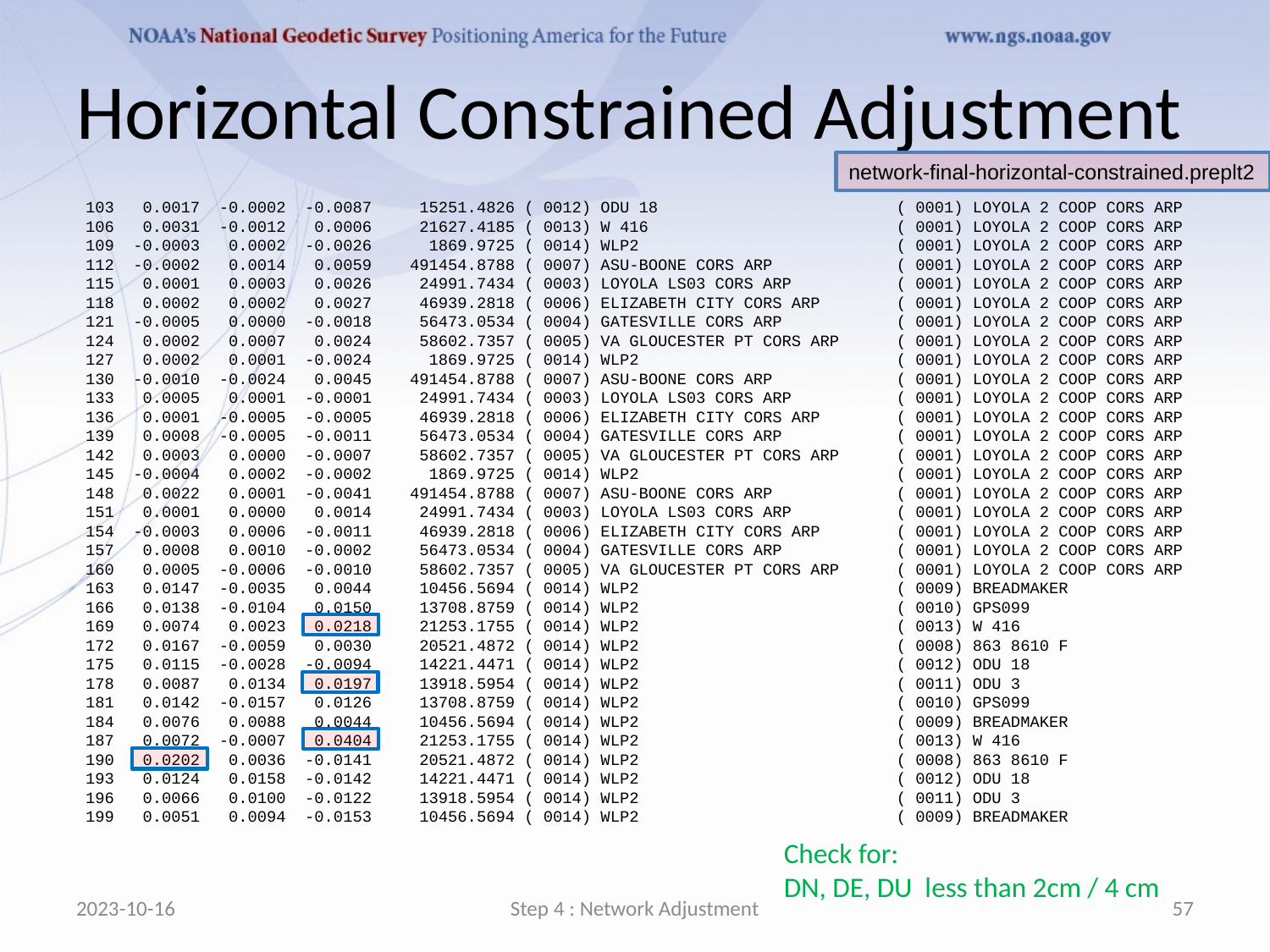

# Horizontal Constrained Adjustment
network-final-horizontal-constrained.preplt2
 103   0.0017  -0.0002  -0.0087     15251.4826 ( 0012) ODU 18                         ( 0001) LOYOLA 2 COOP CORS ARP
 106   0.0031  -0.0012   0.0006     21627.4185 ( 0013) W 416                          ( 0001) LOYOLA 2 COOP CORS ARP
 109  -0.0003   0.0002  -0.0026      1869.9725 ( 0014) WLP2                           ( 0001) LOYOLA 2 COOP CORS ARP
 112  -0.0002   0.0014   0.0059    491454.8788 ( 0007) ASU-BOONE CORS ARP             ( 0001) LOYOLA 2 COOP CORS ARP
 115   0.0001   0.0003   0.0026     24991.7434 ( 0003) LOYOLA LS03 CORS ARP           ( 0001) LOYOLA 2 COOP CORS ARP
 118   0.0002   0.0002   0.0027     46939.2818 ( 0006) ELIZABETH CITY CORS ARP        ( 0001) LOYOLA 2 COOP CORS ARP
 121  -0.0005   0.0000  -0.0018     56473.0534 ( 0004) GATESVILLE CORS ARP            ( 0001) LOYOLA 2 COOP CORS ARP
 124   0.0002   0.0007   0.0024     58602.7357 ( 0005) VA GLOUCESTER PT CORS ARP      ( 0001) LOYOLA 2 COOP CORS ARP
 127   0.0002   0.0001  -0.0024      1869.9725 ( 0014) WLP2                           ( 0001) LOYOLA 2 COOP CORS ARP
 130  -0.0010  -0.0024   0.0045    491454.8788 ( 0007) ASU-BOONE CORS ARP             ( 0001) LOYOLA 2 COOP CORS ARP
 133   0.0005   0.0001  -0.0001     24991.7434 ( 0003) LOYOLA LS03 CORS ARP           ( 0001) LOYOLA 2 COOP CORS ARP
 136   0.0001  -0.0005  -0.0005     46939.2818 ( 0006) ELIZABETH CITY CORS ARP        ( 0001) LOYOLA 2 COOP CORS ARP
 139   0.0008  -0.0005  -0.0011     56473.0534 ( 0004) GATESVILLE CORS ARP            ( 0001) LOYOLA 2 COOP CORS ARP
 142   0.0003   0.0000  -0.0007     58602.7357 ( 0005) VA GLOUCESTER PT CORS ARP      ( 0001) LOYOLA 2 COOP CORS ARP
 145  -0.0004   0.0002  -0.0002      1869.9725 ( 0014) WLP2                           ( 0001) LOYOLA 2 COOP CORS ARP
 148   0.0022   0.0001  -0.0041    491454.8788 ( 0007) ASU-BOONE CORS ARP             ( 0001) LOYOLA 2 COOP CORS ARP
 151   0.0001   0.0000   0.0014     24991.7434 ( 0003) LOYOLA LS03 CORS ARP           ( 0001) LOYOLA 2 COOP CORS ARP
 154  -0.0003   0.0006  -0.0011     46939.2818 ( 0006) ELIZABETH CITY CORS ARP        ( 0001) LOYOLA 2 COOP CORS ARP
 157   0.0008   0.0010  -0.0002     56473.0534 ( 0004) GATESVILLE CORS ARP            ( 0001) LOYOLA 2 COOP CORS ARP
 160   0.0005  -0.0006  -0.0010     58602.7357 ( 0005) VA GLOUCESTER PT CORS ARP      ( 0001) LOYOLA 2 COOP CORS ARP
 163   0.0147  -0.0035   0.0044     10456.5694 ( 0014) WLP2                           ( 0009) BREADMAKER
 166   0.0138  -0.0104   0.0150     13708.8759 ( 0014) WLP2                           ( 0010) GPS099
 169   0.0074   0.0023   0.0218     21253.1755 ( 0014) WLP2                           ( 0013) W 416
 172   0.0167  -0.0059   0.0030     20521.4872 ( 0014) WLP2                           ( 0008) 863 8610 F
 175   0.0115  -0.0028  -0.0094     14221.4471 ( 0014) WLP2                           ( 0012) ODU 18
 178   0.0087   0.0134   0.0197     13918.5954 ( 0014) WLP2                           ( 0011) ODU 3
 181   0.0142  -0.0157   0.0126     13708.8759 ( 0014) WLP2                           ( 0010) GPS099
 184   0.0076   0.0088   0.0044     10456.5694 ( 0014) WLP2                           ( 0009) BREADMAKER
 187   0.0072  -0.0007   0.0404     21253.1755 ( 0014) WLP2                           ( 0013) W 416
 190   0.0202   0.0036  -0.0141     20521.4872 ( 0014) WLP2                           ( 0008) 863 8610 F
 193   0.0124   0.0158  -0.0142     14221.4471 ( 0014) WLP2                           ( 0012) ODU 18
 196   0.0066   0.0100  -0.0122     13918.5954 ( 0014) WLP2                           ( 0011) ODU 3
 199   0.0051   0.0094  -0.0153     10456.5694 ( 0014) WLP2                           ( 0009) BREADMAKER

Check for:
DN, DE, DU  less than 2cm / 4 cm
2023-10-16
Step 4 : Network Adjustment
57